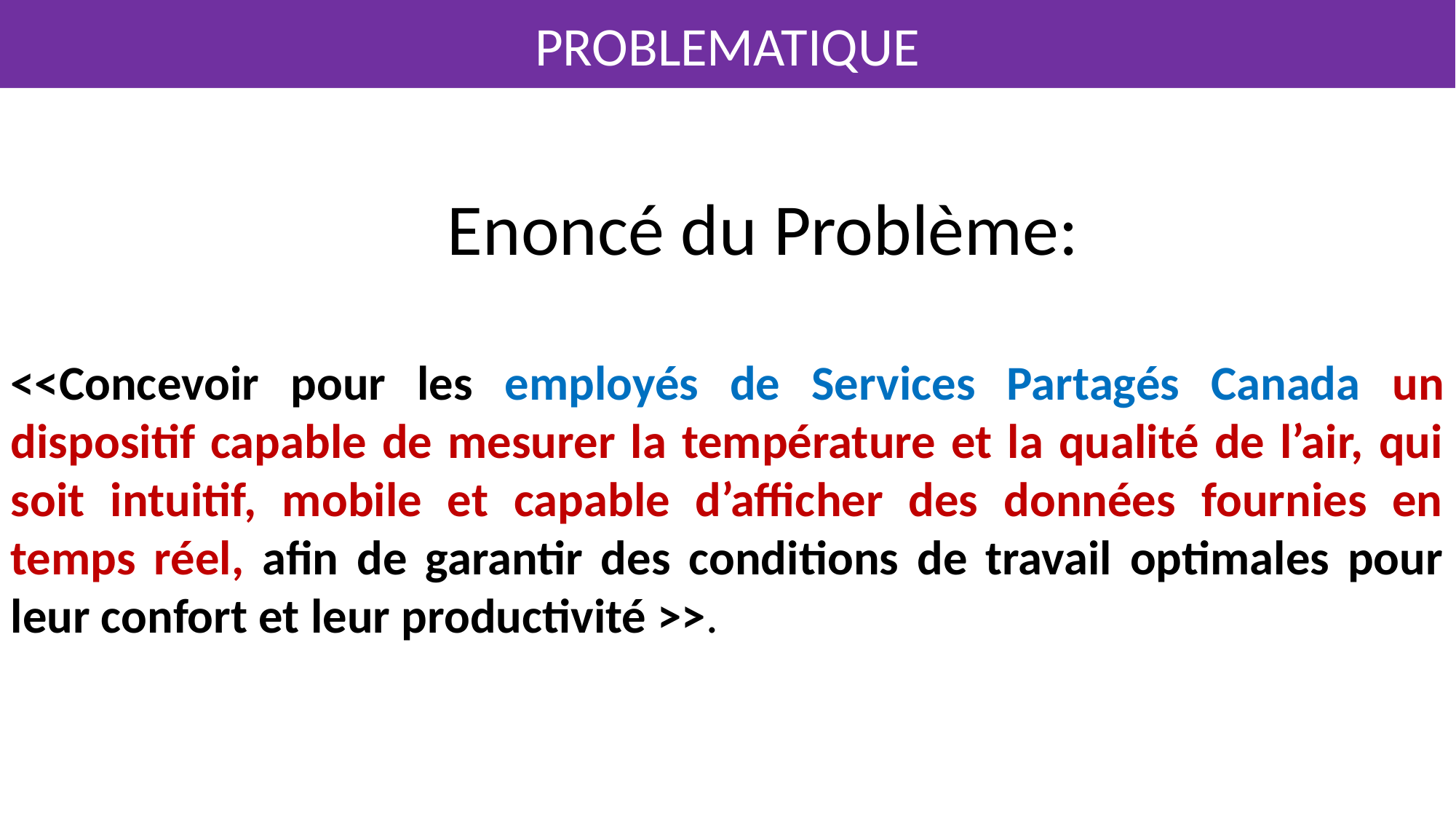

PROBLEMATIQUE
				Enoncé du Problème:

<<Concevoir pour les employés de Services Partagés Canada un dispositif capable de mesurer la température et la qualité de l’air, qui soit intuitif, mobile et capable d’afficher des données fournies en temps réel, afin de garantir des conditions de travail optimales pour leur confort et leur productivité >>.

| N° | Besoin du client |
| --- | --- |
| 1 | Le dispositif respecte les normes de la Communauté Européenne |
| 2 | Le dispositif est simple d’utilisation et intuitif |
| 3 | Le système localise les lieux présentant les conditions optimales |
| 4 | Le système fournit les mesures en temps réel |
| 5 | Le système est léger et transportable |
| 6 | Le dispositif produit des alertes de sécurité |